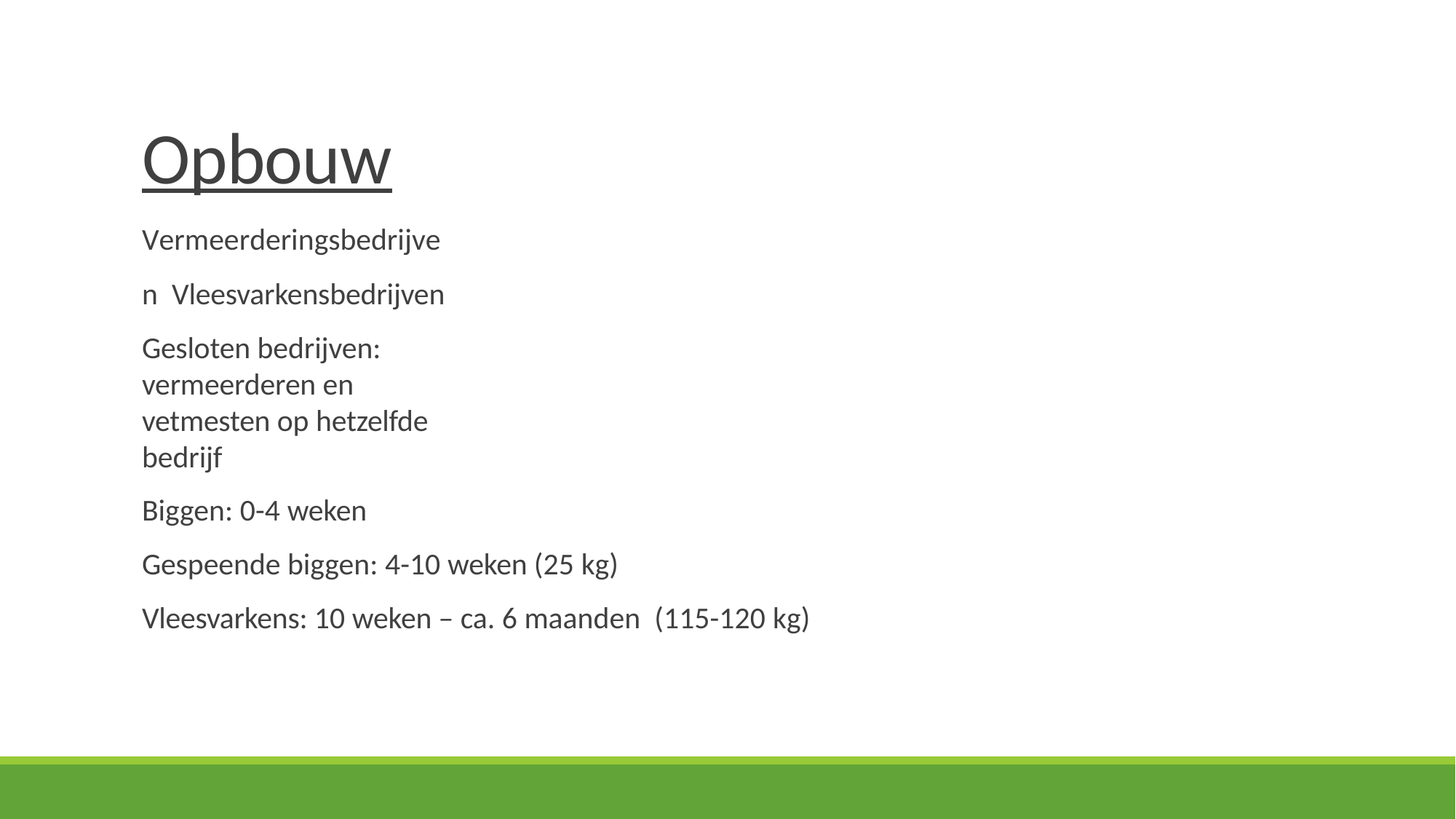

# Opbouw
Vermeerderingsbedrijven  Vleesvarkensbedrijven
Gesloten bedrijven: vermeerderen en vetmesten op hetzelfde bedrijf
Biggen: 0-4 weken
Gespeende biggen: 4-10 weken (25 kg)
Vleesvarkens: 10 weken – ca. 6 maanden  (115-120 kg)